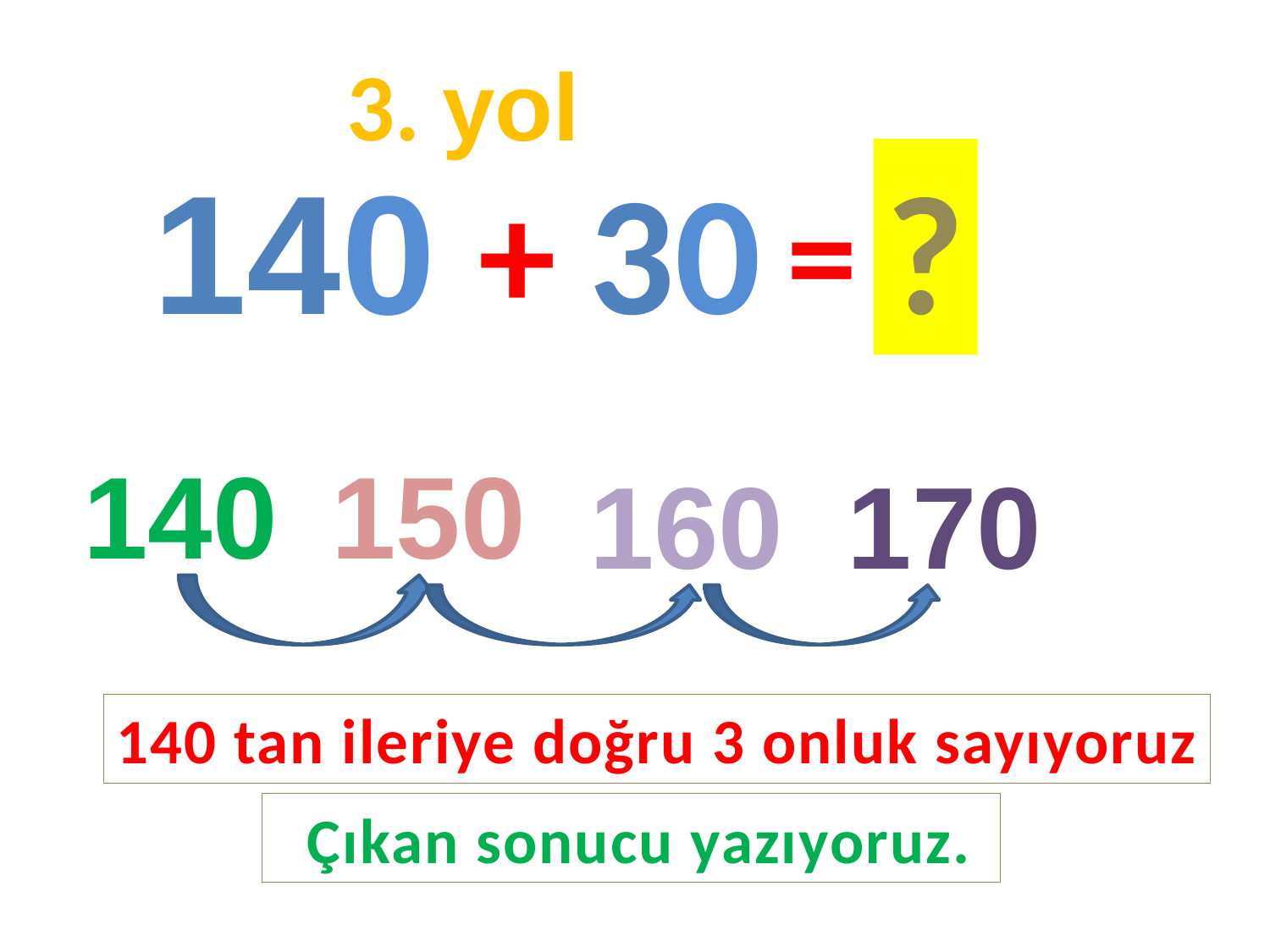

3. yol
140
30
?
+
=
140
150
160
170

140 tan ileriye doğru 3 onluk sayıyoruz
  Çıkan sonucu yazıyoruz.